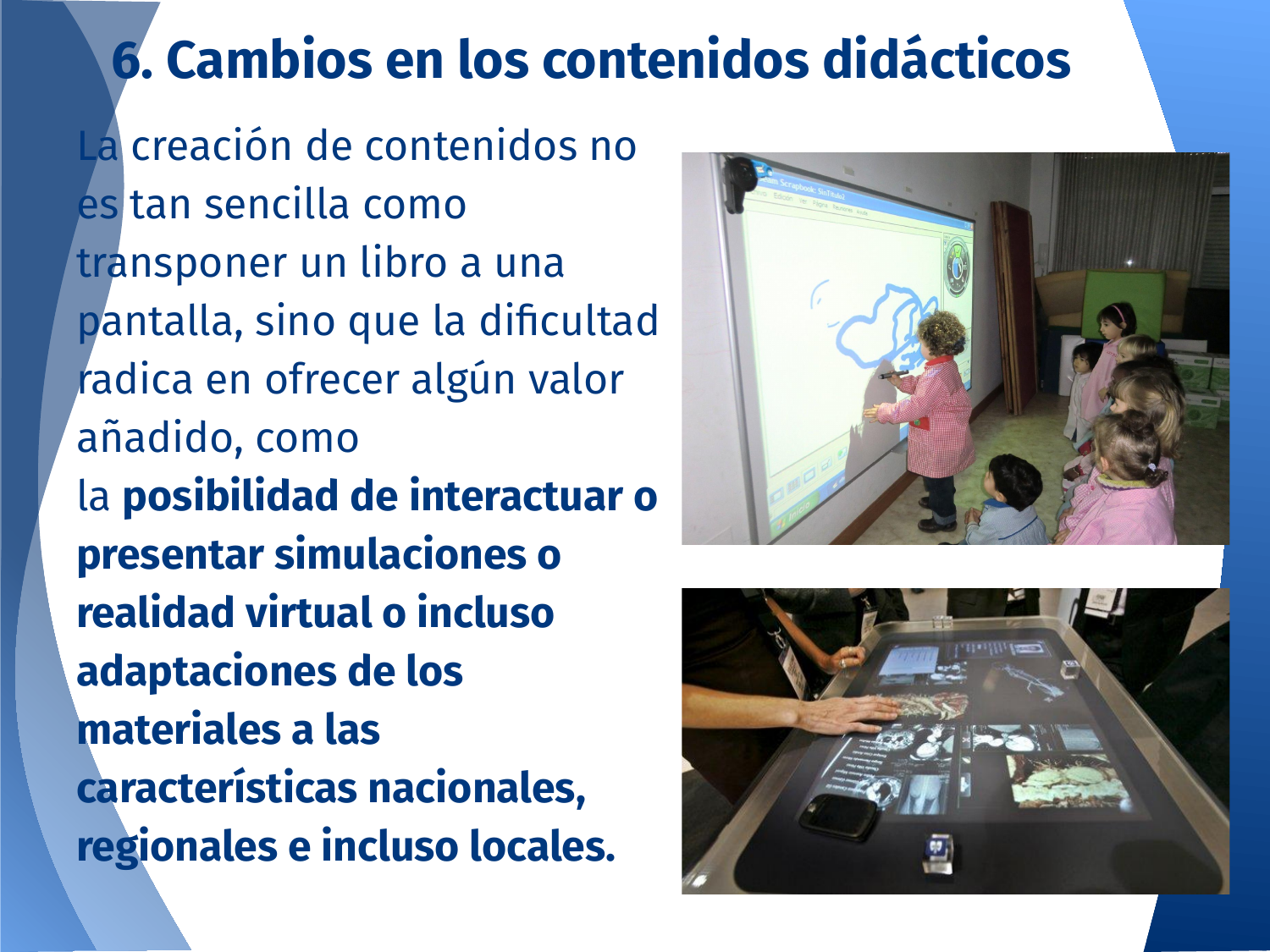

# 6. Cambios en los contenidos didácticos
La creación de contenidos no es tan sencilla como transponer un libro a una pantalla, sino que la dificultad radica en ofrecer algún valor añadido, como
la posibilidad de interactuar o presentar simulaciones o realidad virtual o incluso adaptaciones de los materiales a las características nacionales, regionales e incluso locales.